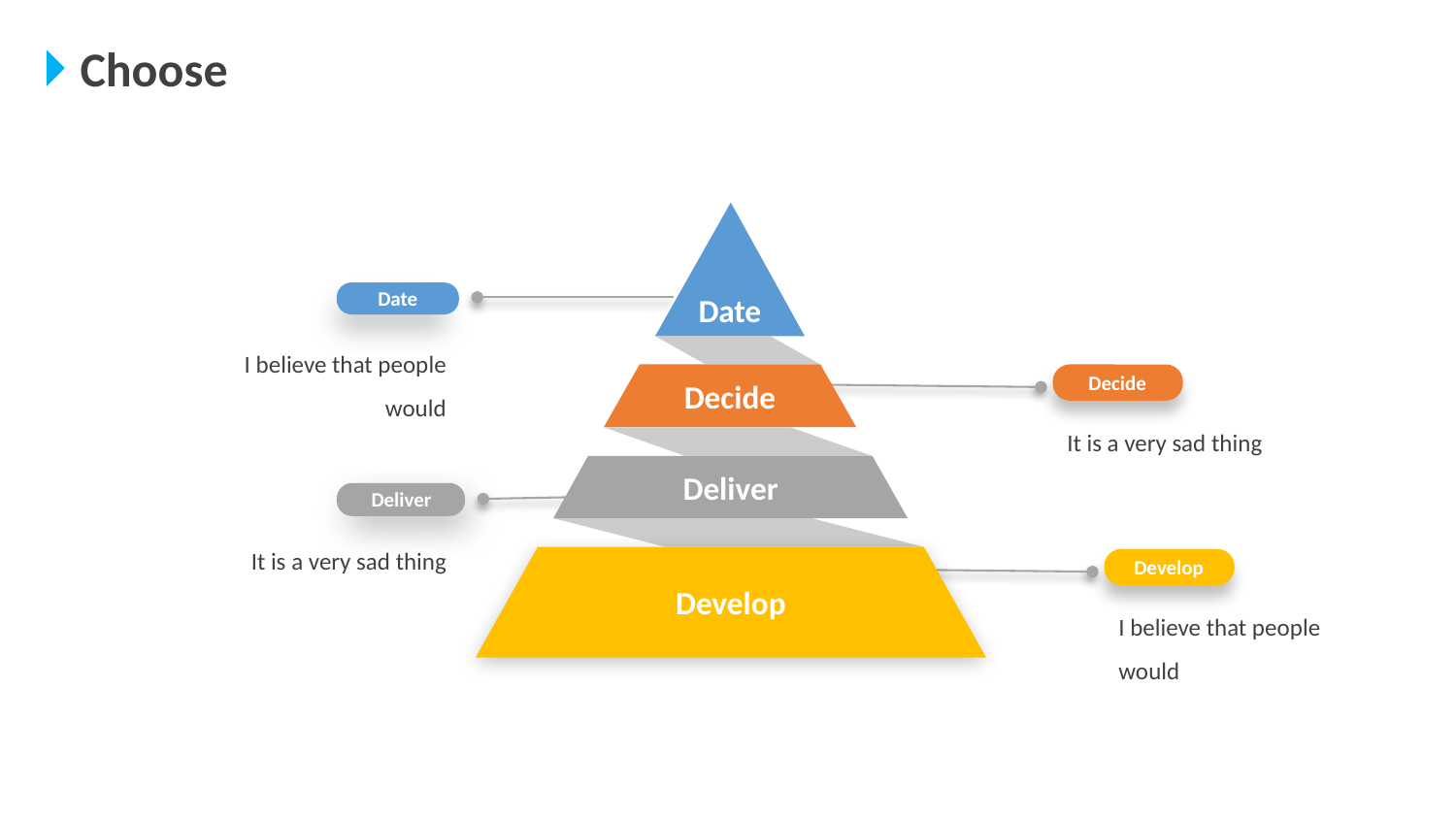

Choose

Date
Date

I believe that people would

Decide

It is a very sad thing
Decide

Deliver
Deliver

It is a very sad thing

Develop
Develop

I believe that people would